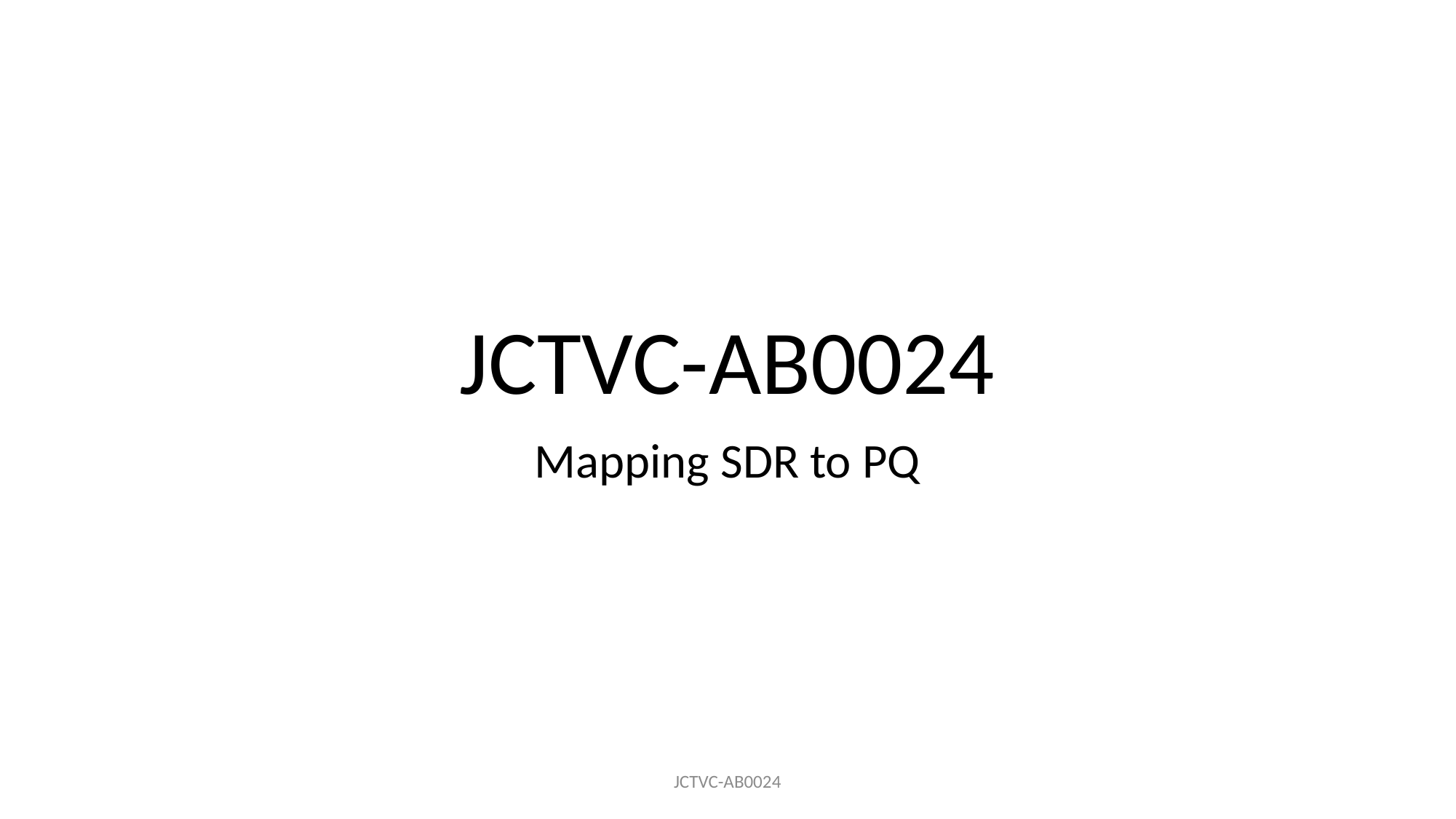

# JCTVC-AB0024
Mapping SDR to PQ
JCTVC-AB0024